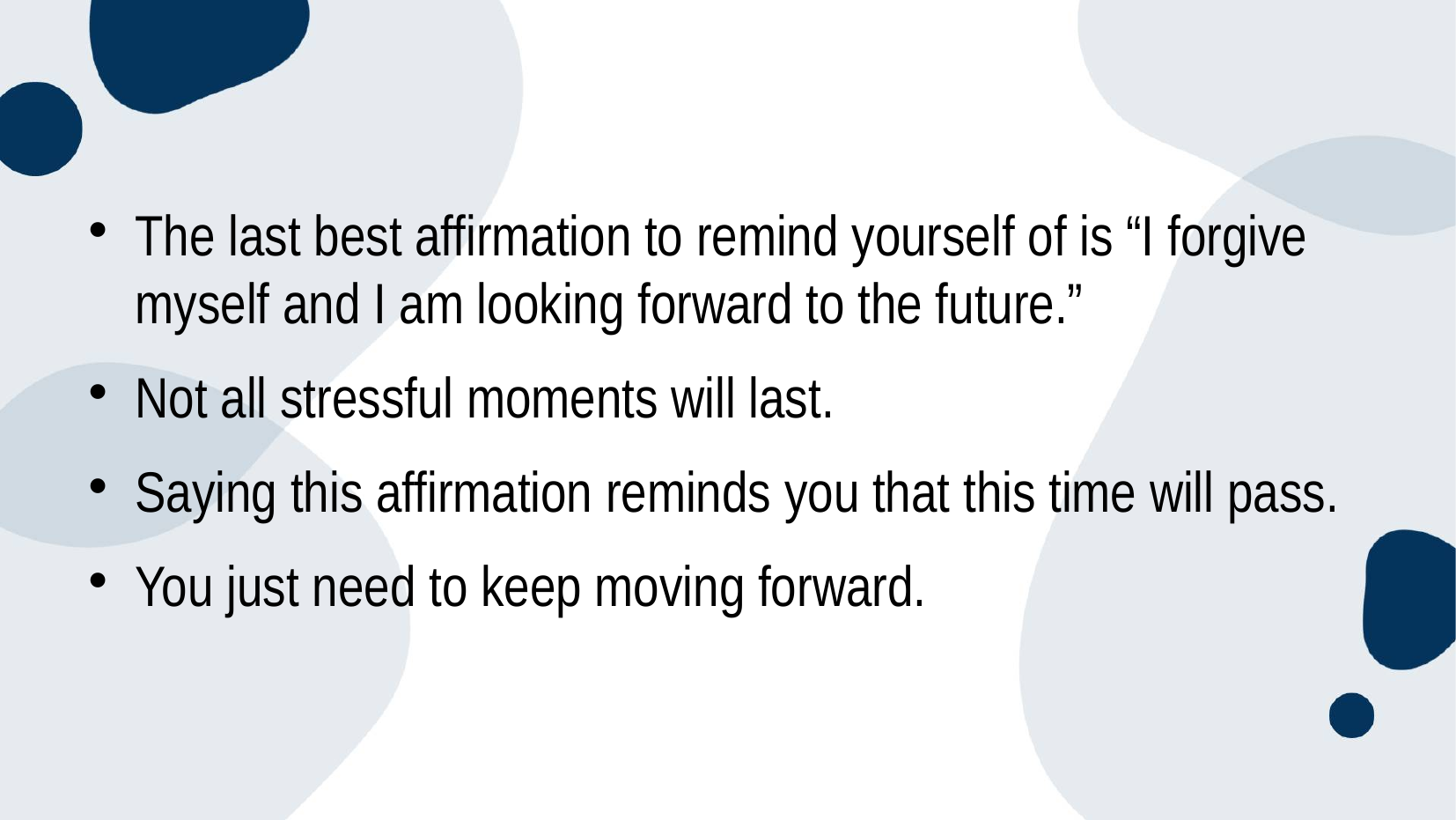

The last best affirmation to remind yourself of is “I forgive myself and I am looking forward to the future.”
Not all stressful moments will last.
Saying this affirmation reminds you that this time will pass.
You just need to keep moving forward.